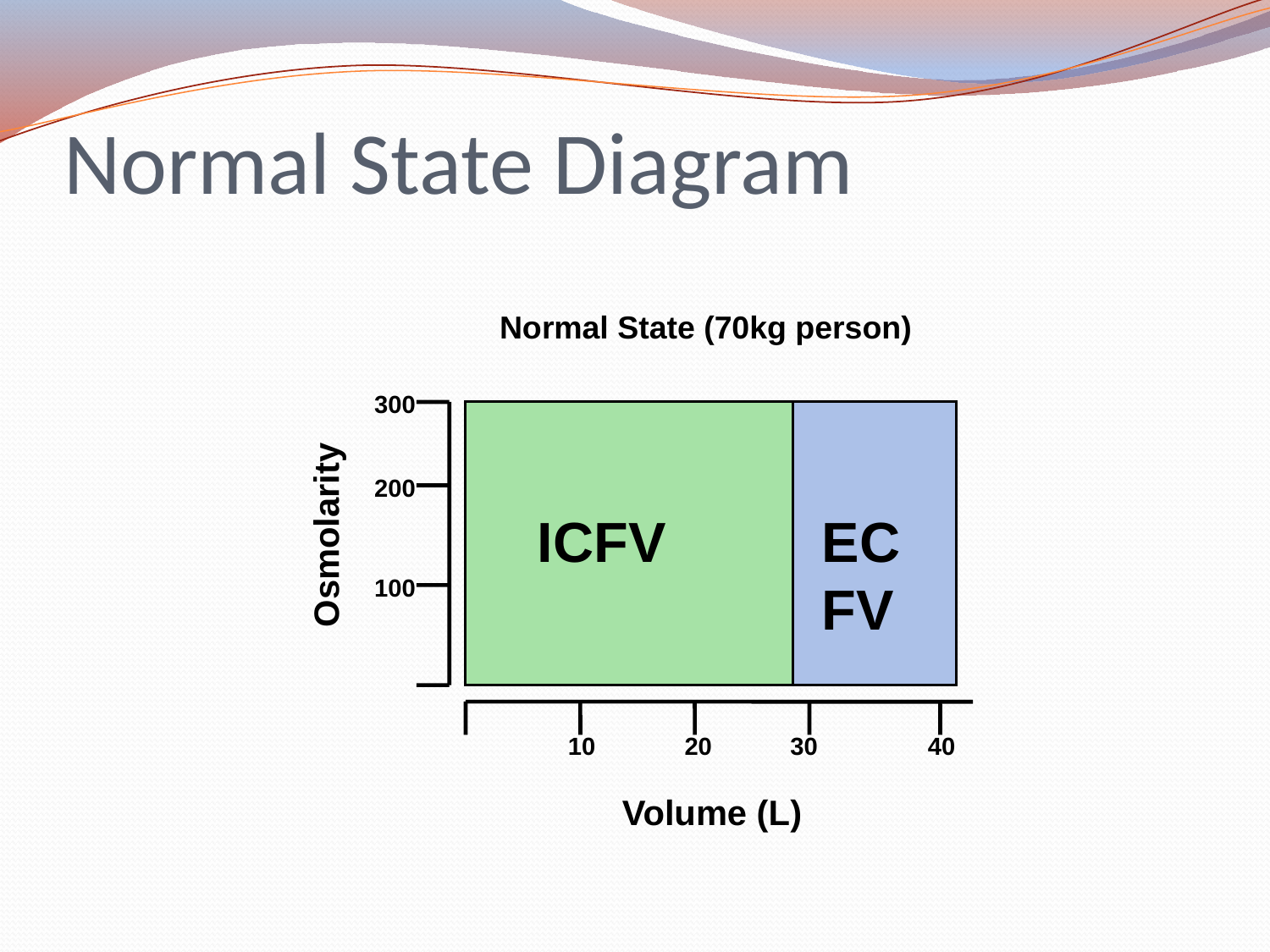

# Normal State Diagram
Normal State (70kg person)
300

200

ICFV
ECFV
Osmolarity
100

10
20
30
40
Volume (L)